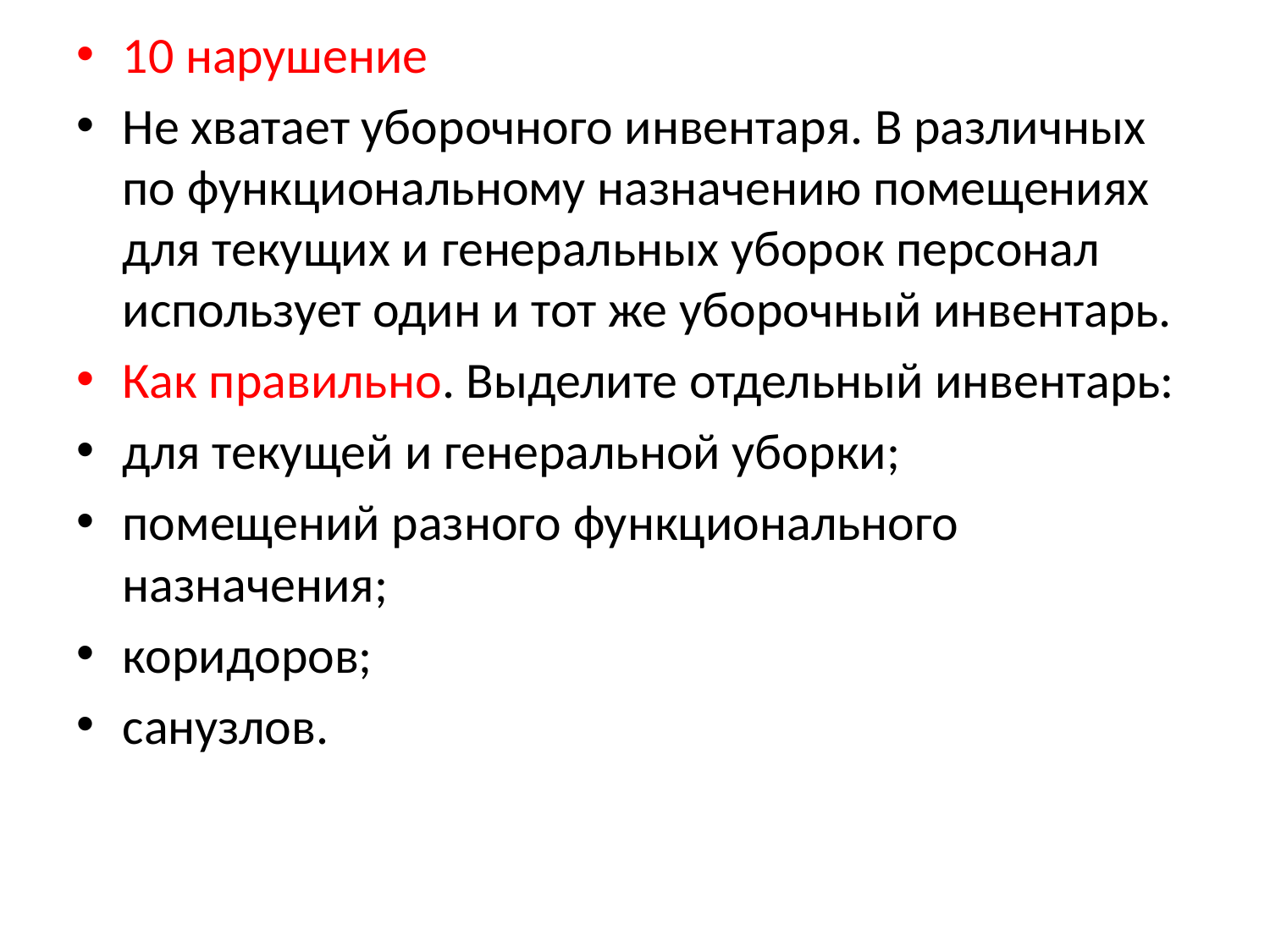

10 нарушение
Не хватает уборочного инвентаря. В различных по функциональному назначению помещениях для текущих и генеральных уборок персонал использует один и тот же уборочный инвентарь.
Как правильно. Выделите отдельный инвентарь:
для текущей и генеральной уборки;
помещений разного функционального назначения;
коридоров;
санузлов.